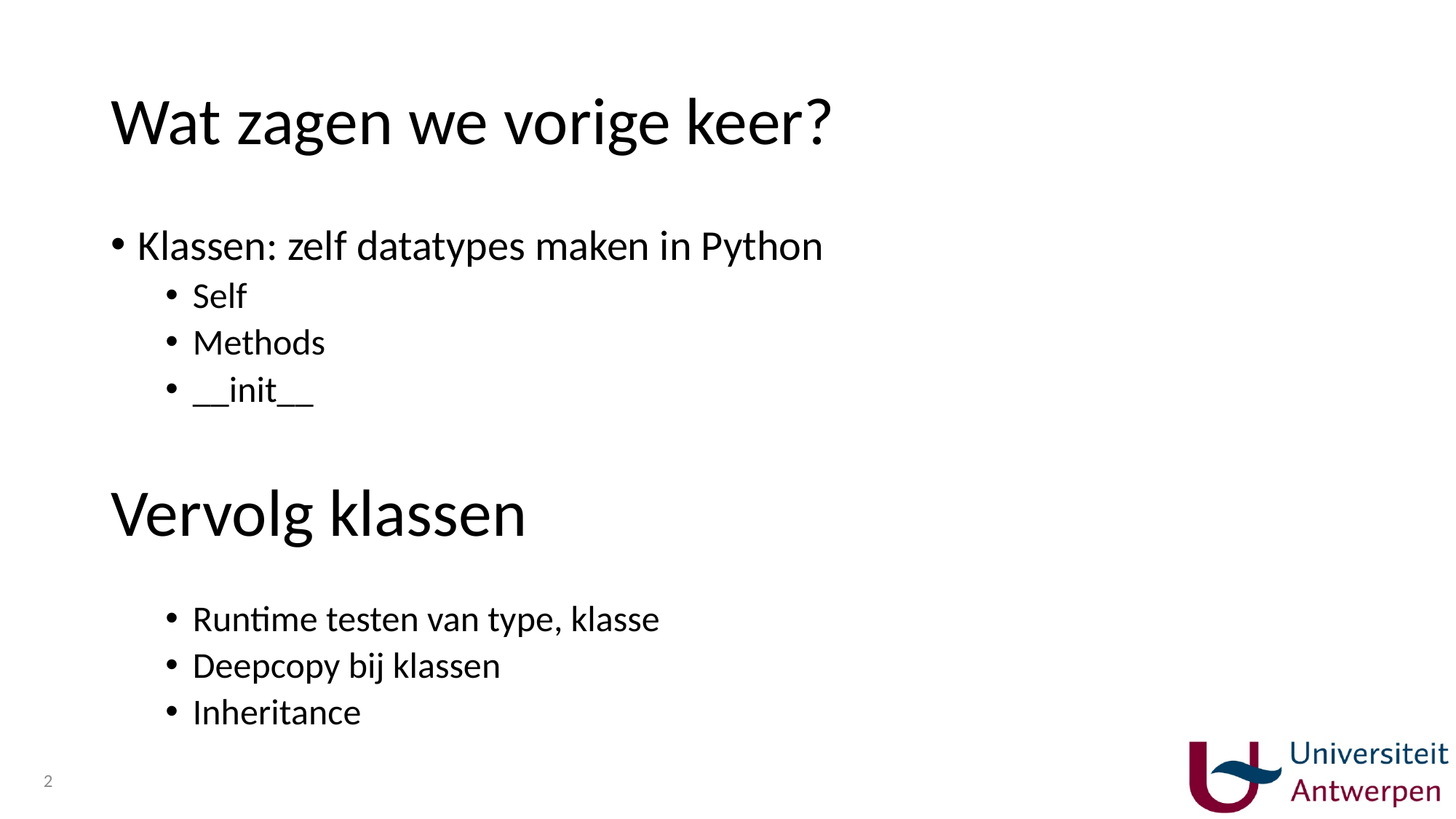

# Wat zagen we vorige keer?
Klassen: zelf datatypes maken in Python
Self
Methods
__init__

Runtime testen van type, klasse
Deepcopy bij klassen
Inheritance

Vervolg klassen
2